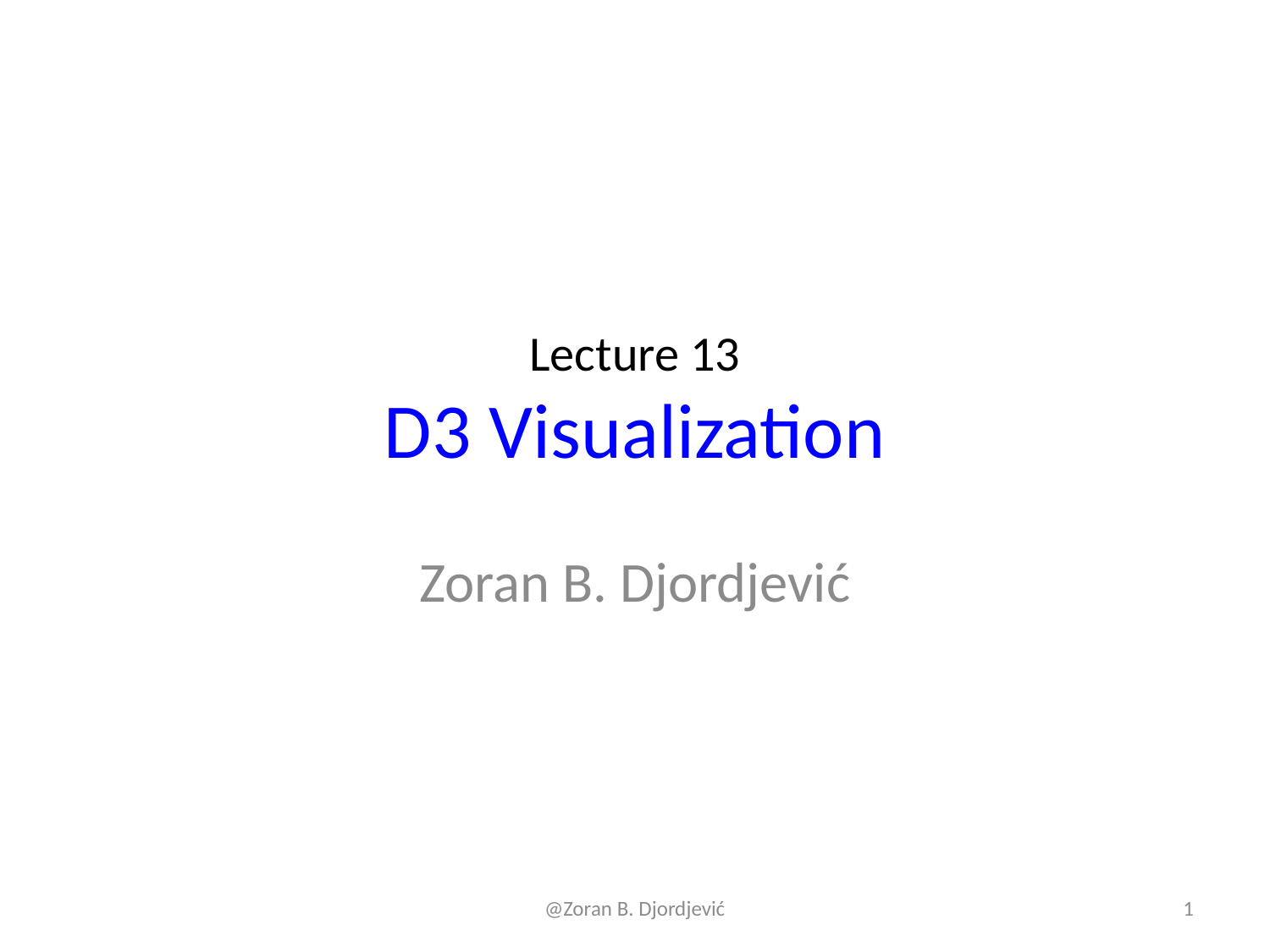

# Lecture 13 D3 Visualization
Zoran B. Djordjević
@Zoran B. Djordjević
1